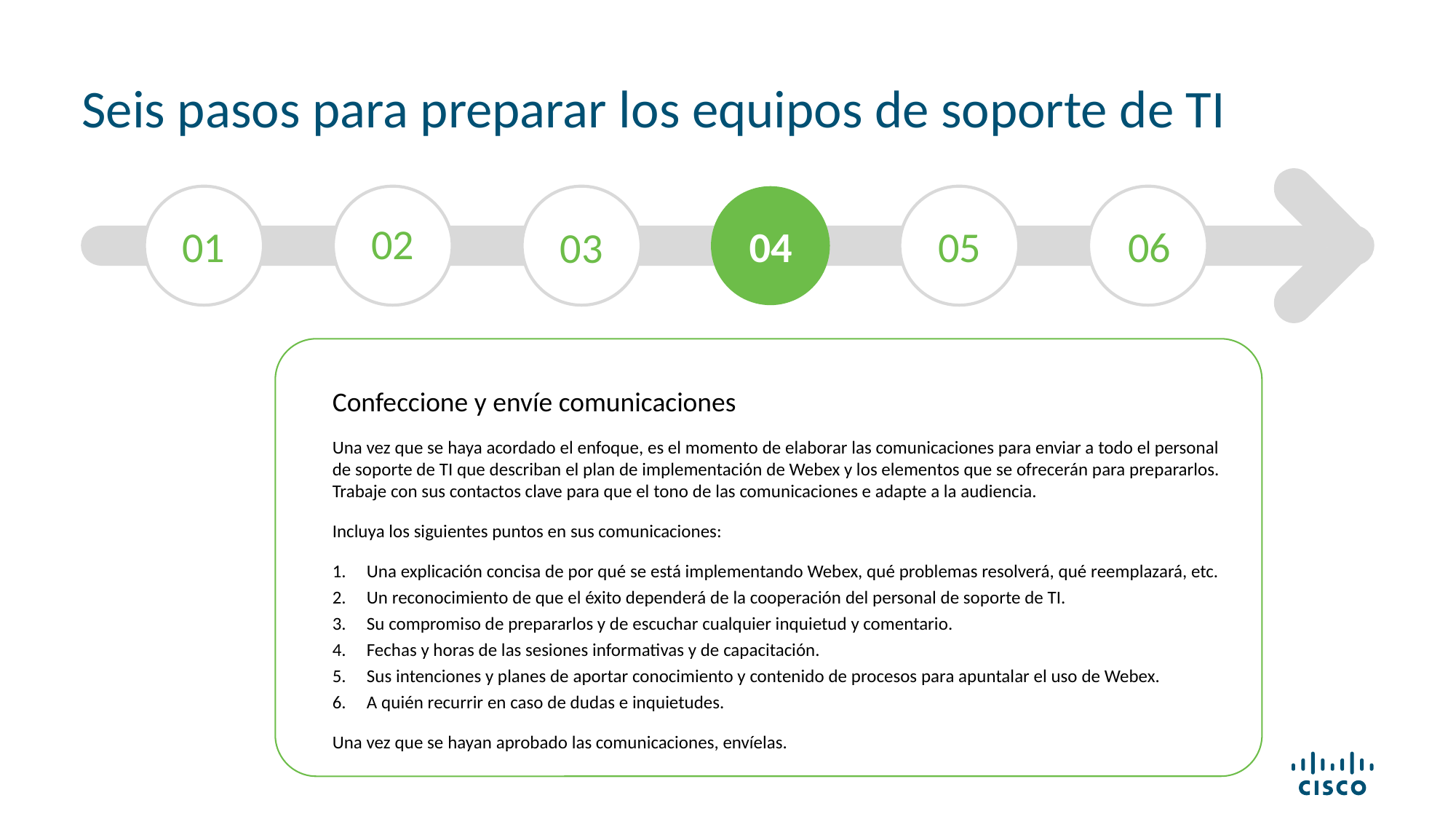

# Seis pasos para preparar los equipos de soporte de TI

02
01
04
05
06
03

Confeccione y envíe comunicaciones
Una vez que se haya acordado el enfoque, es el momento de elaborar las comunicaciones para enviar a todo el personal de soporte de TI que describan el plan de implementación de Webex y los elementos que se ofrecerán para prepararlos. Trabaje con sus contactos clave para que el tono de las comunicaciones e adapte a la audiencia.
Incluya los siguientes puntos en sus comunicaciones:
Una explicación concisa de por qué se está implementando Webex, qué problemas resolverá, qué reemplazará, etc.
Un reconocimiento de que el éxito dependerá de la cooperación del personal de soporte de TI.
Su compromiso de prepararlos y de escuchar cualquier inquietud y comentario.
Fechas y horas de las sesiones informativas y de capacitación.
Sus intenciones y planes de aportar conocimiento y contenido de procesos para apuntalar el uso de Webex.
A quién recurrir en caso de dudas e inquietudes.
Una vez que se hayan aprobado las comunicaciones, envíelas.